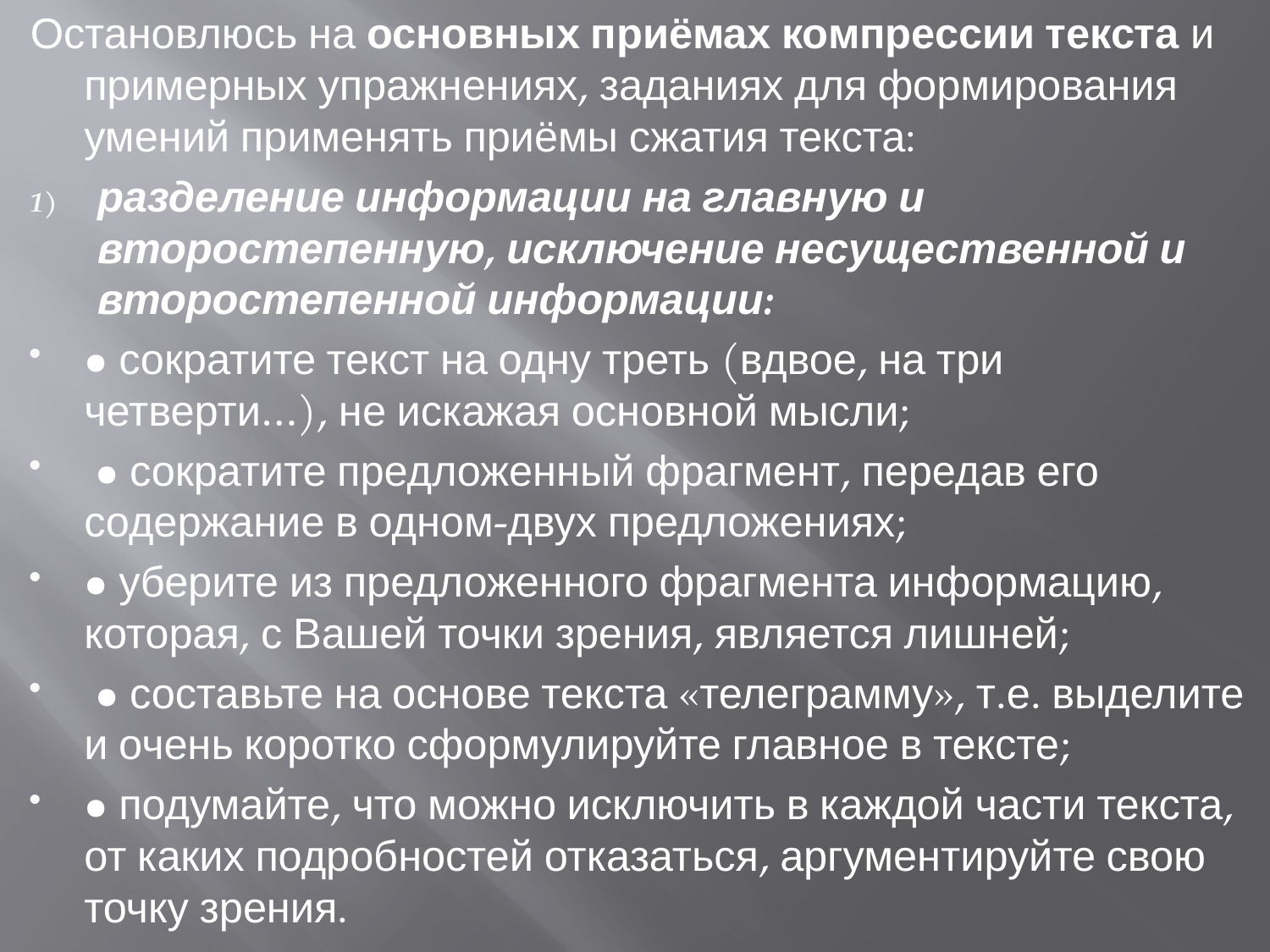

Остановлюсь на основных приёмах компрессии текста и примерных упражнениях, заданиях для формирования умений применять приёмы сжатия текста:
разделение информации на главную и второстепенную, исключение несущественной и второстепенной информации:
• сократите текст на одну треть (вдвое, на три четверти…), не искажая основной мысли;
 • сократите предложенный фрагмент, передав его содержание в одном-двух предложениях;
• уберите из предложенного фрагмента информацию, которая, с Вашей точки зрения, является лишней;
 • составьте на основе текста «телеграмму», т.е. выделите и очень коротко сформулируйте главное в тексте;
• подумайте, что можно исключить в каждой части текста, от каких подробностей отказаться, аргументируйте свою точку зрения.